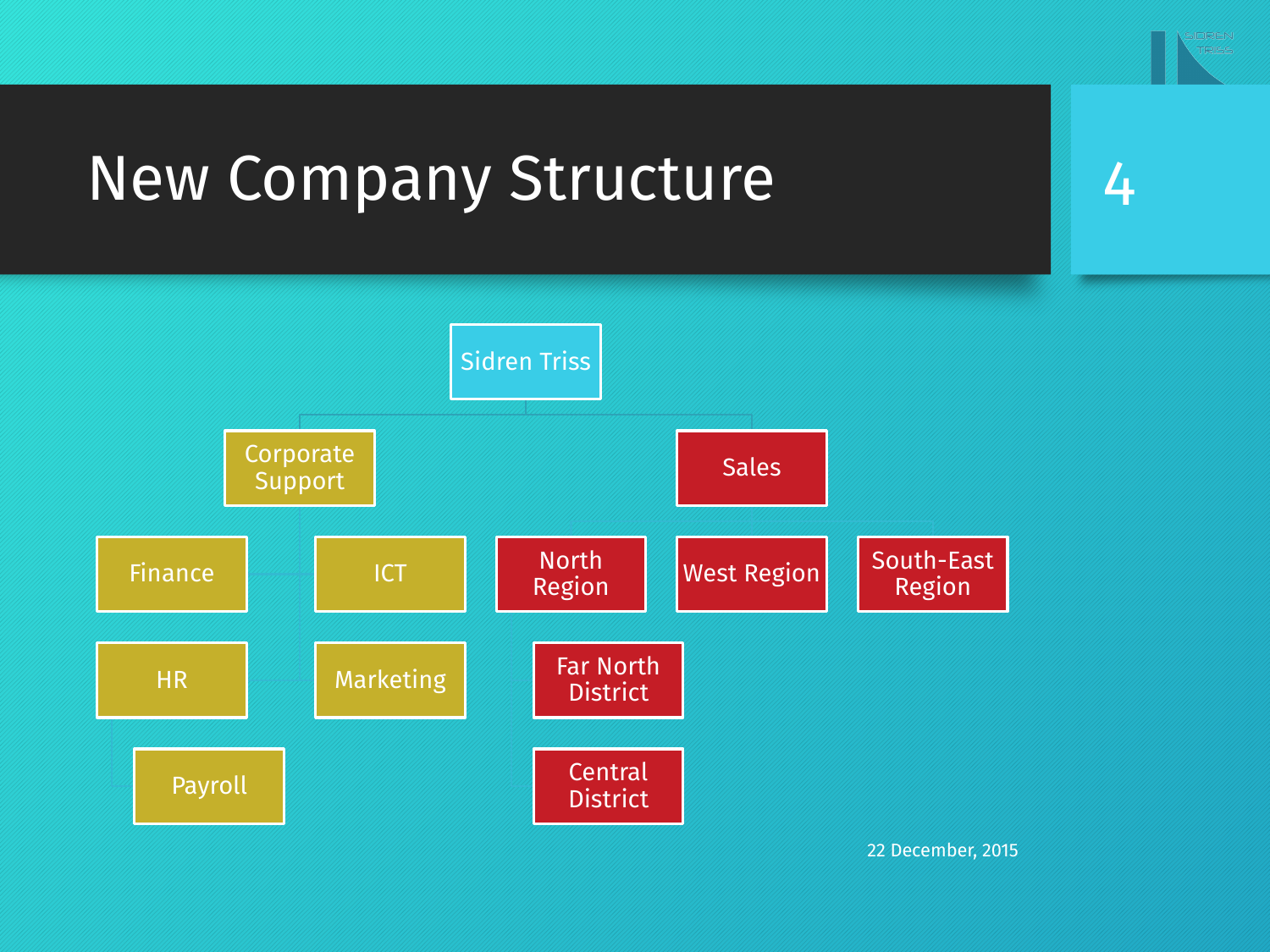

# New Company Structure
4
Sidren Triss
Corporate Support
Finance
ICT
HR
Payroll
Marketing
Sales
North Region
Far North District
Central District
West Region
South-East Region
22 December, 2015